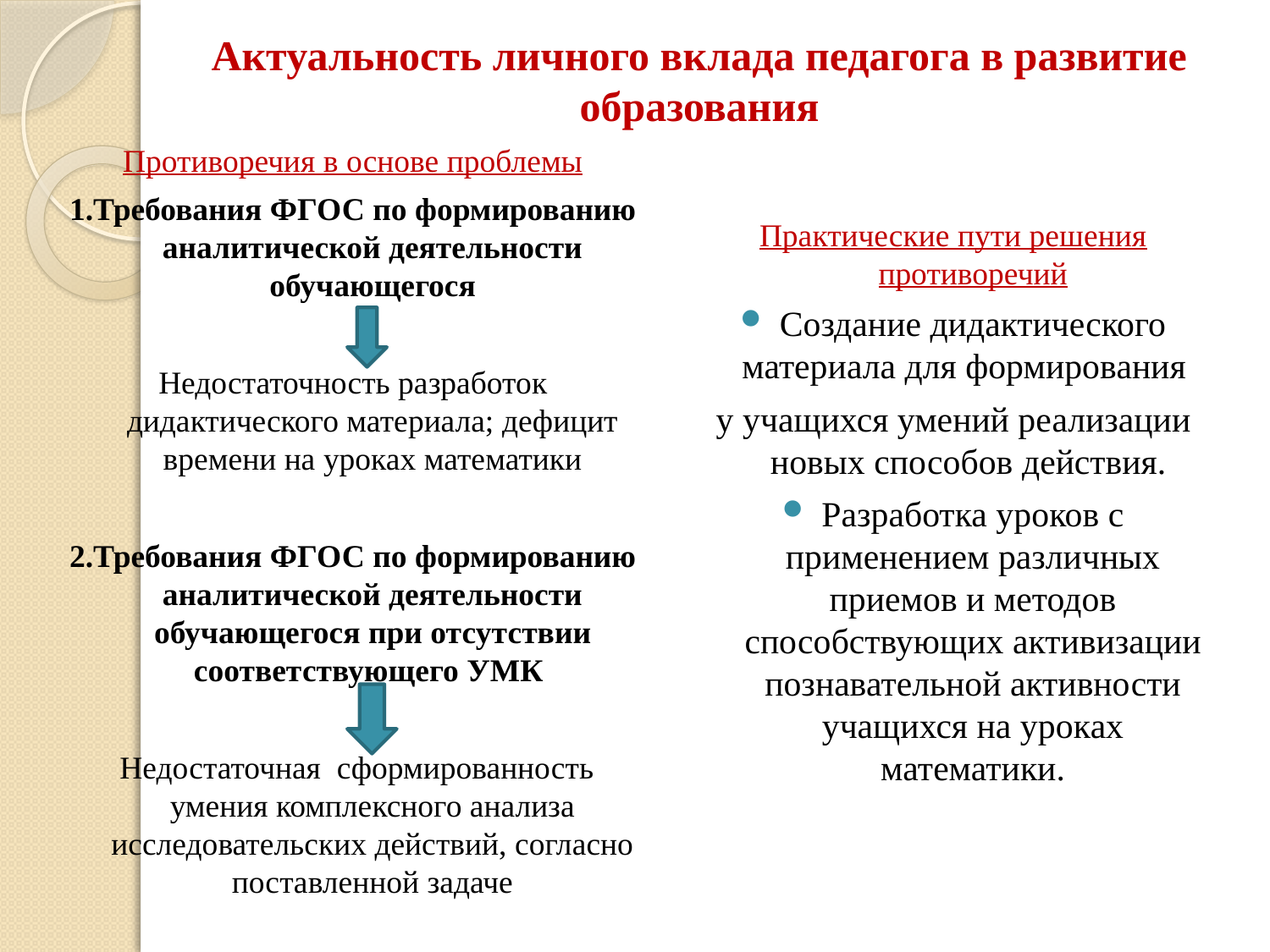

# Актуальность личного вклада педагога в развитие образования
Противоречия в основе проблемы
1.Требования ФГОС по формированию аналитической деятельности обучающегося

Недостаточность разработок дидактического материала; дефицит времени на уроках математики

2.Требования ФГОС по формированию аналитической деятельности обучающегося при отсутствии соответствующего УМК

 Недостаточная  сформированность умения комплексного анализа исследовательских действий, согласно поставленной задаче
Практические пути решения противоречий
Создание дидактического материала для формирования
у учащихся умений реализации новых способов действия.
Разработка уроков с применением различных приемов и методов способствующих активизации познавательной активности учащихся на уроках математики.